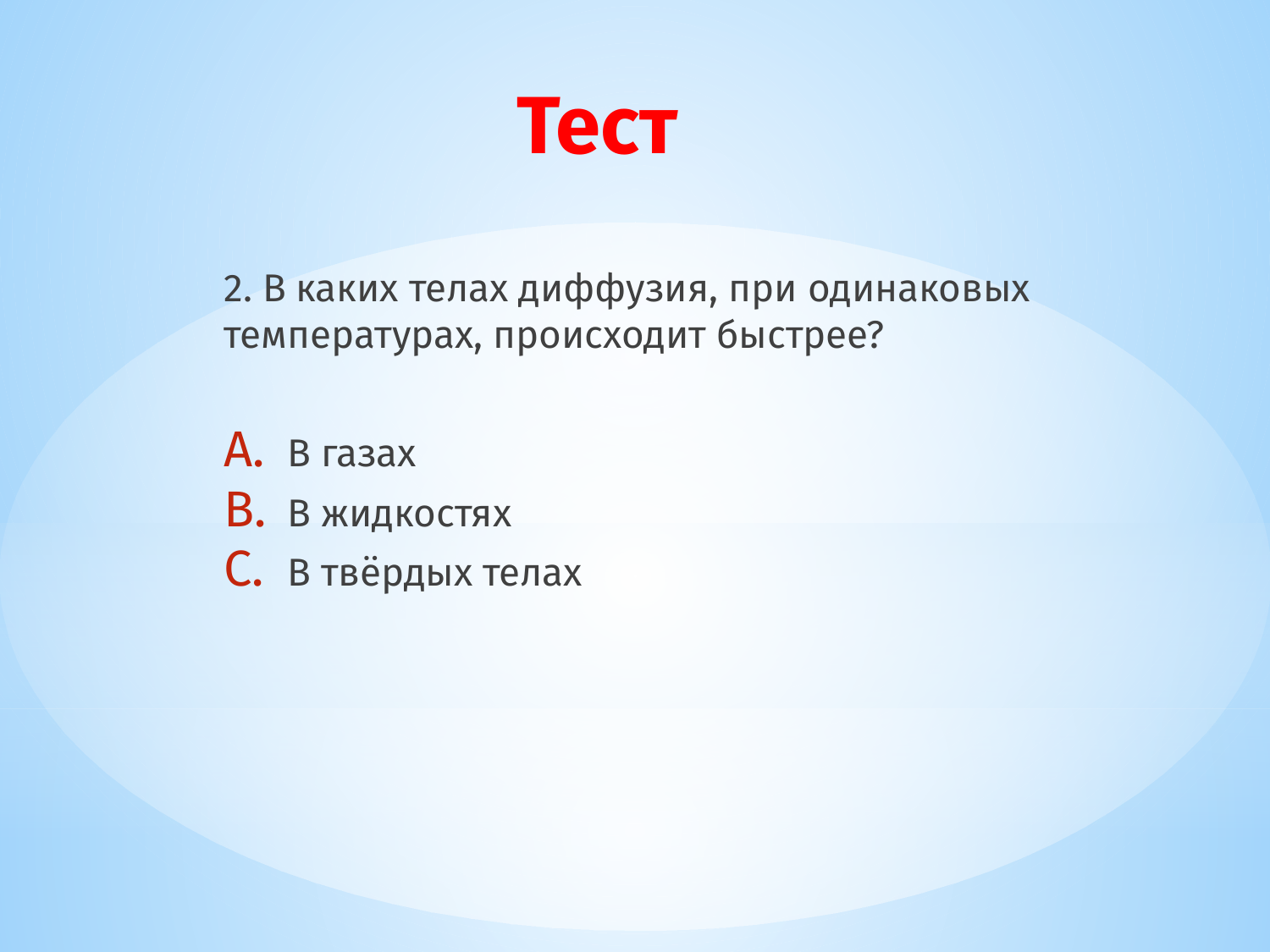

# Тест
2. В каких телах диффузия, при одинаковых температурах, происходит быстрее?

В газах
В жидкостях
В твёрдых телах